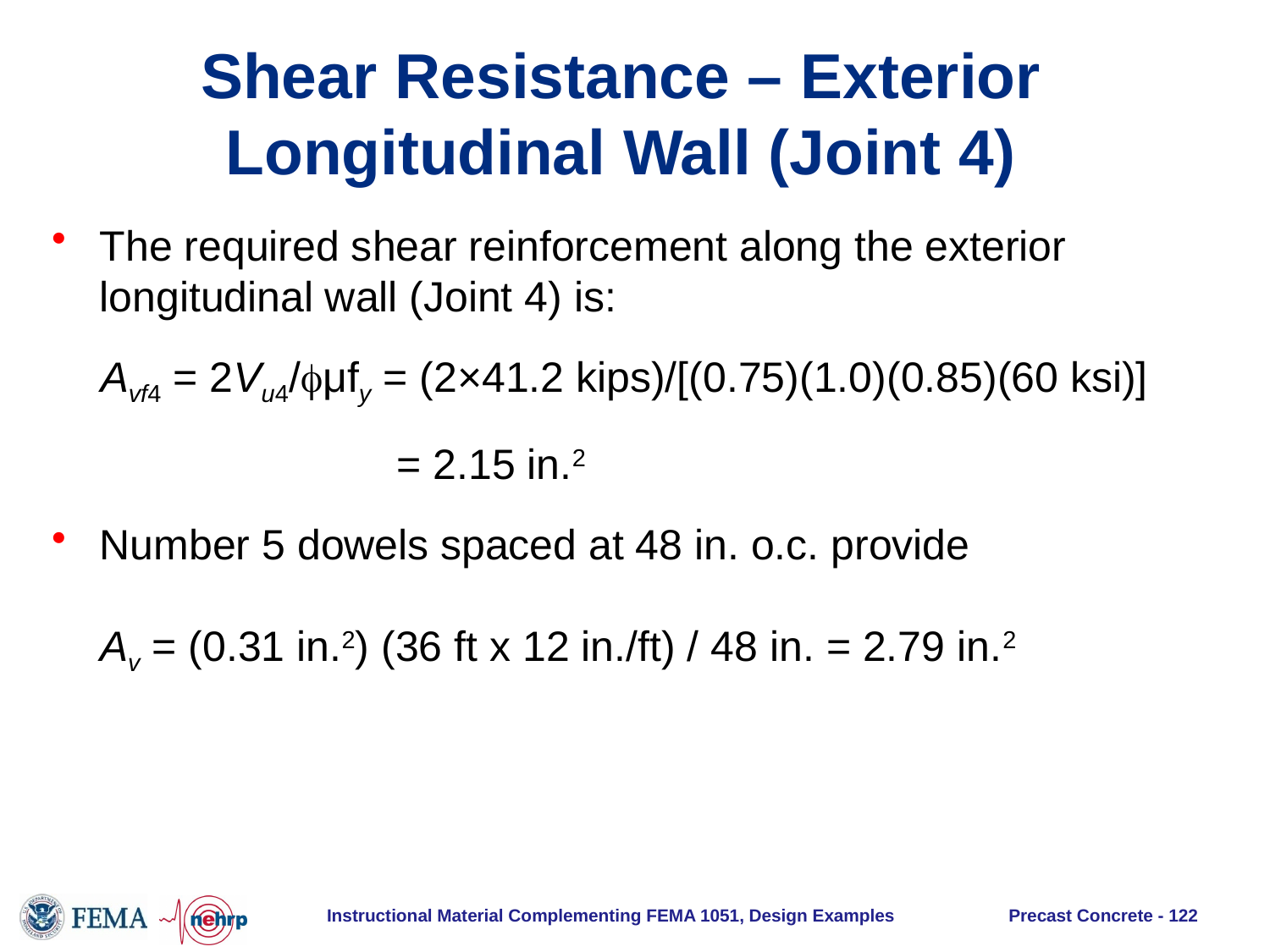

# Shear Resistance – Exterior Longitudinal Wall (Joint 4)
The required shear reinforcement along the exterior longitudinal wall (Joint 4) is:
Avf4 = 2Vu4/φμfy = (2×41.2 kips)/[(0.75)(1.0)(0.85)(60 ksi)]
                         = 2.15 in.2
Number 5 dowels spaced at 48 in. o.c. provide
Av = (0.31 in.2) (36 ft x 12 in./ft) / 48 in. = 2.79 in.2